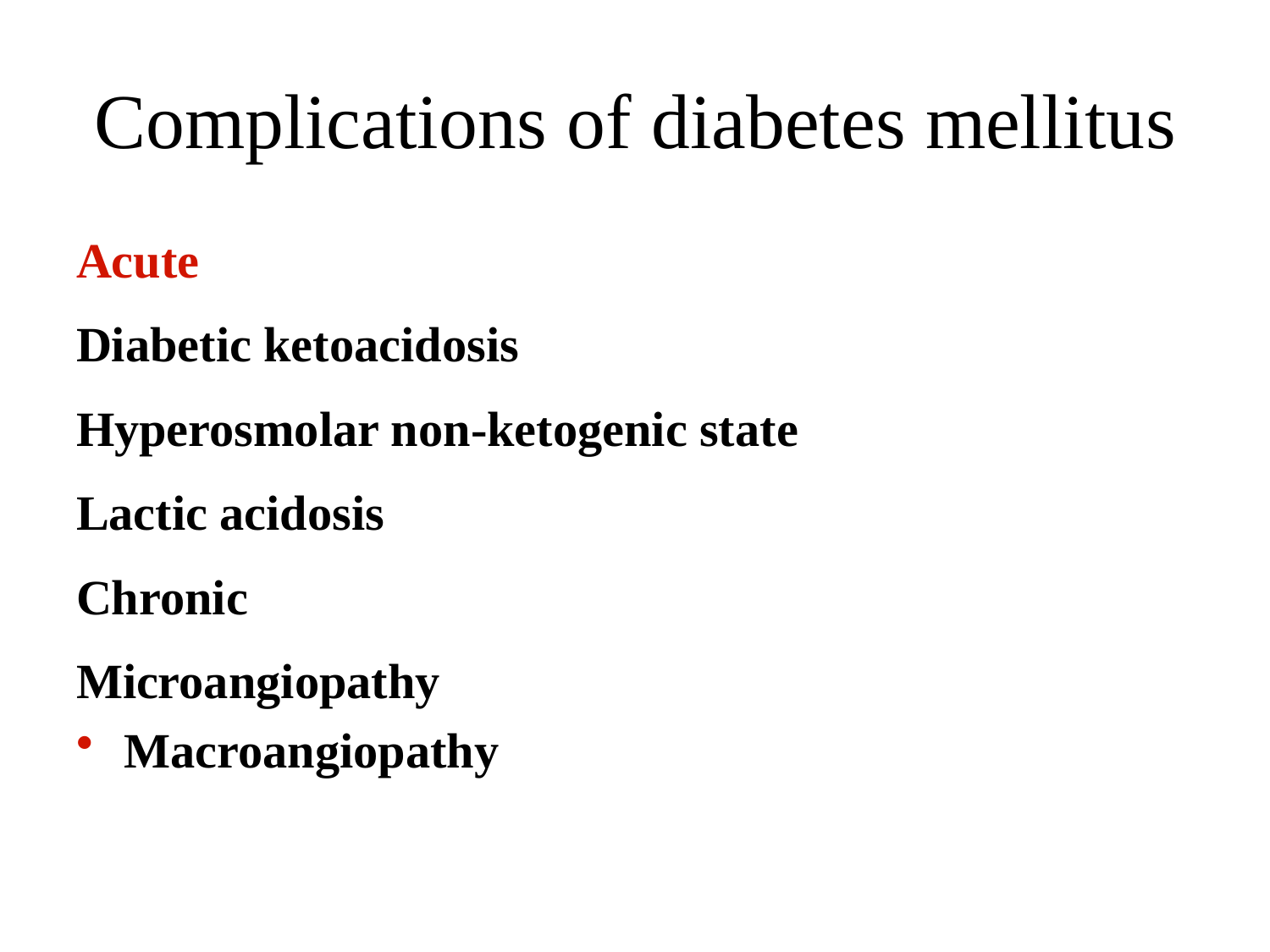

# Complications of diabetes mellitus
Acute
Diabetic ketoacidosis
Hyperosmolar non-ketogenic state
Lactic acidosis
Chronic
Microangiopathy
Macroangiopathy